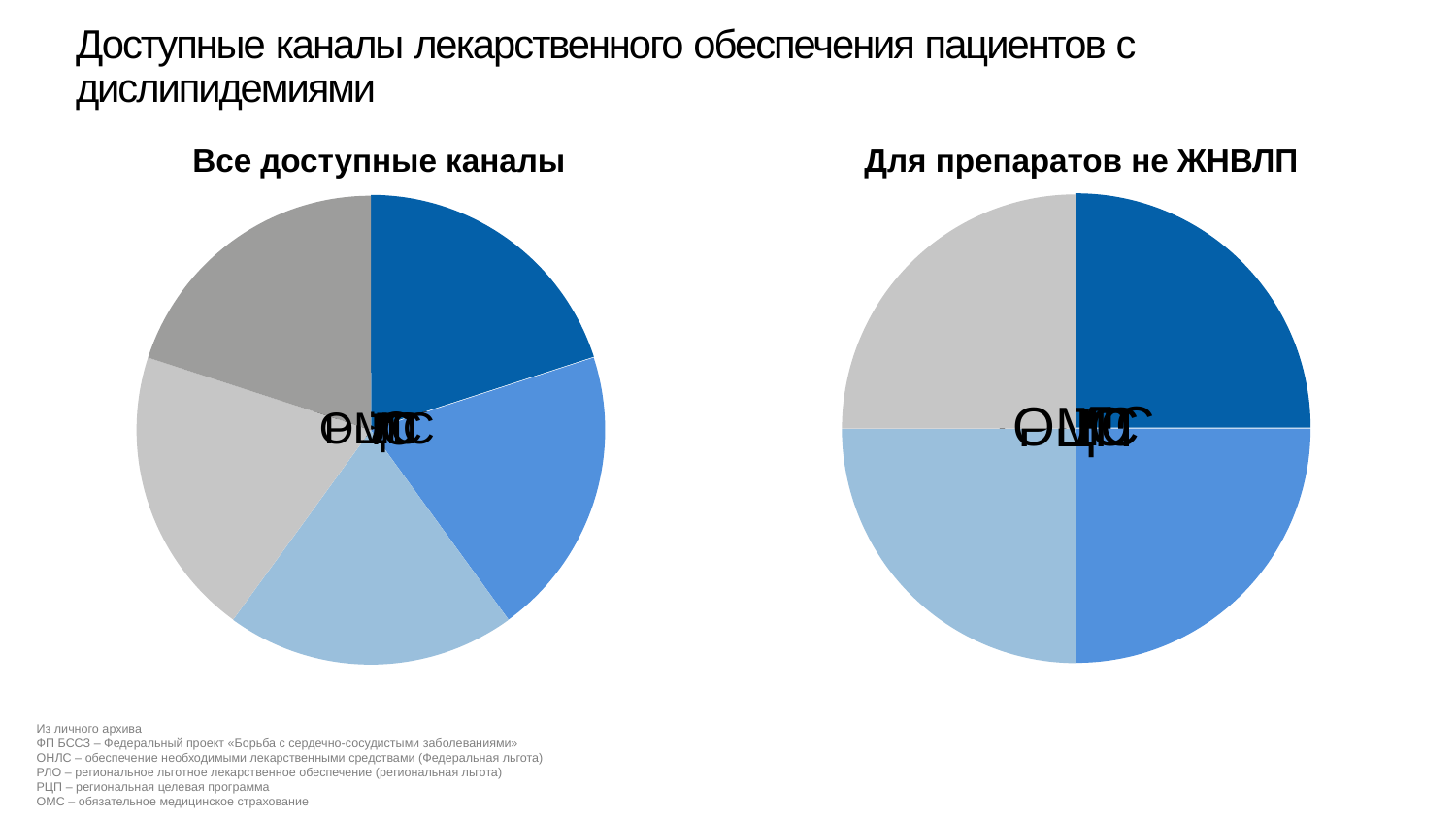

# Доступные каналы лекарственного обеспечения пациентов с дислипидемиями
Все доступные каналы
Для препаратов не ЖНВЛП
ФП БССЗ
ОНЛС
РЛО
РЦП
ОМС
ОНЛС
РЛО
РЦП
ОМС
Из личного архива
ФП БССЗ – Федеральный проект «Борьба с сердечно-сосудистыми заболеваниями»
ОНЛС – обеспечение необходимыми лекарственными средствами (Федеральная льгота)
РЛО – региональное льготное лекарственное обеспечение (региональная льгота)
РЦП – региональная целевая программа
ОМС – обязательное медицинское страхование